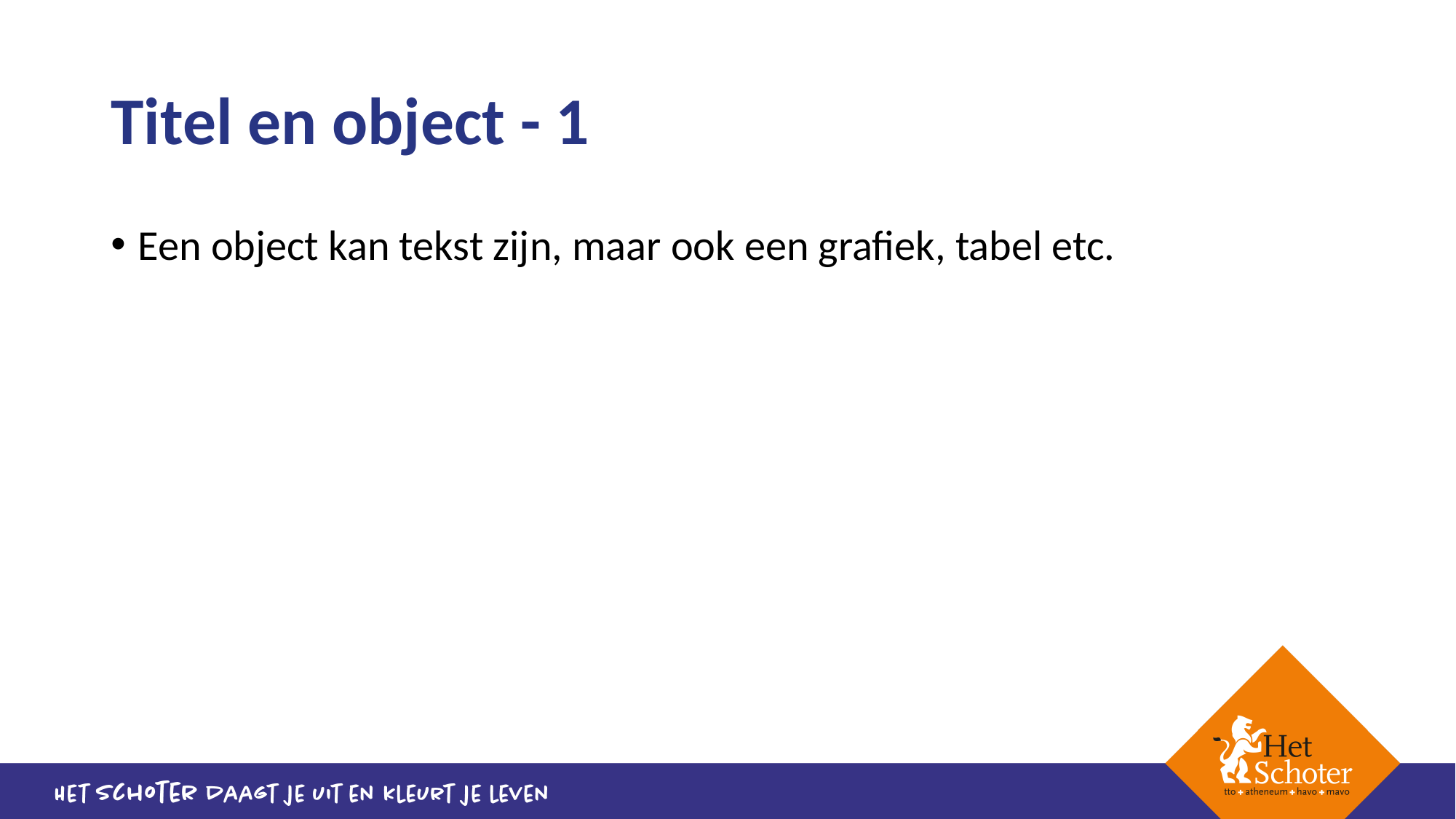

# Titel en object - 1
Een object kan tekst zijn, maar ook een grafiek, tabel etc.